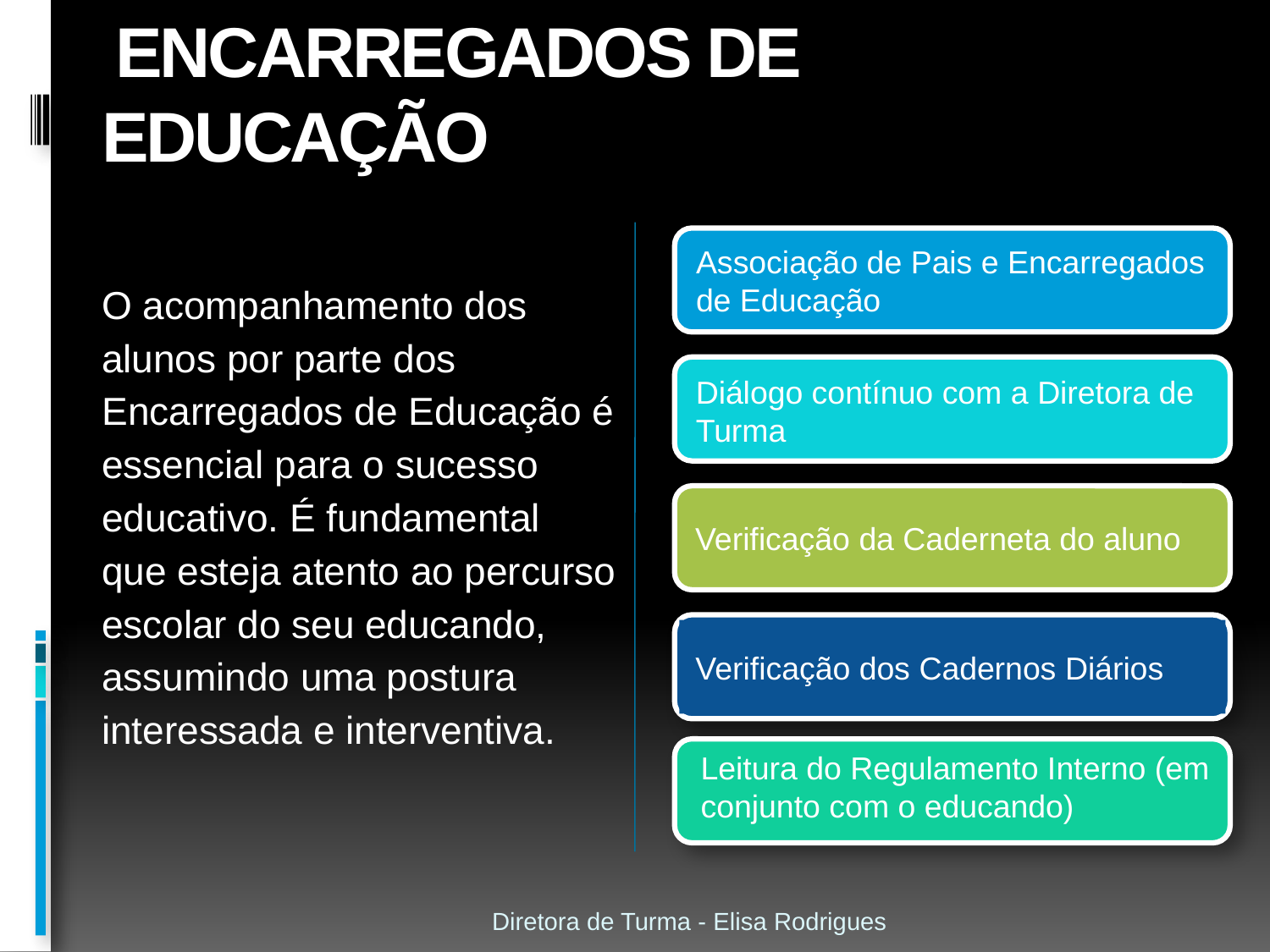

# Encarregados de Educação

Associação de Pais e Encarregados de Educação
O acompanhamento dos alunos por parte dos Encarregados de Educação é essencial para o sucesso educativo. É fundamental  que esteja atento ao percurso escolar do seu educando, assumindo uma postura interessada e interventiva.

Diálogo contínuo com a Diretora de Turma

Verificação da Caderneta do aluno

Verificação dos Cadernos Diários
Leitura do Regulamento Interno (em conjunto com o educando)

Diretora de Turma - Elisa Rodrigues